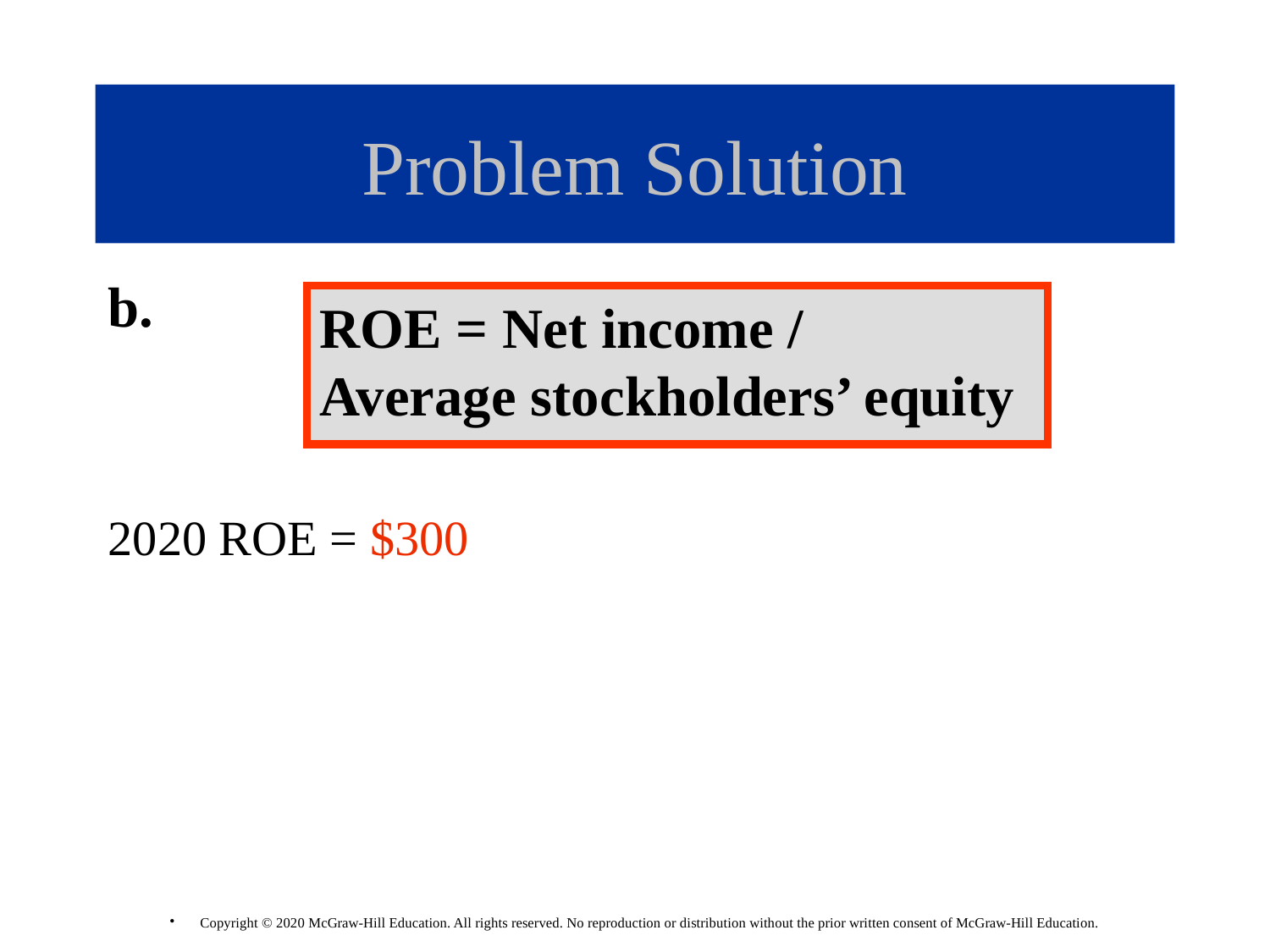

# Problem Solution
b.

2020 ROE = $300
ROE = Net income /                 Average stockholders’ equity